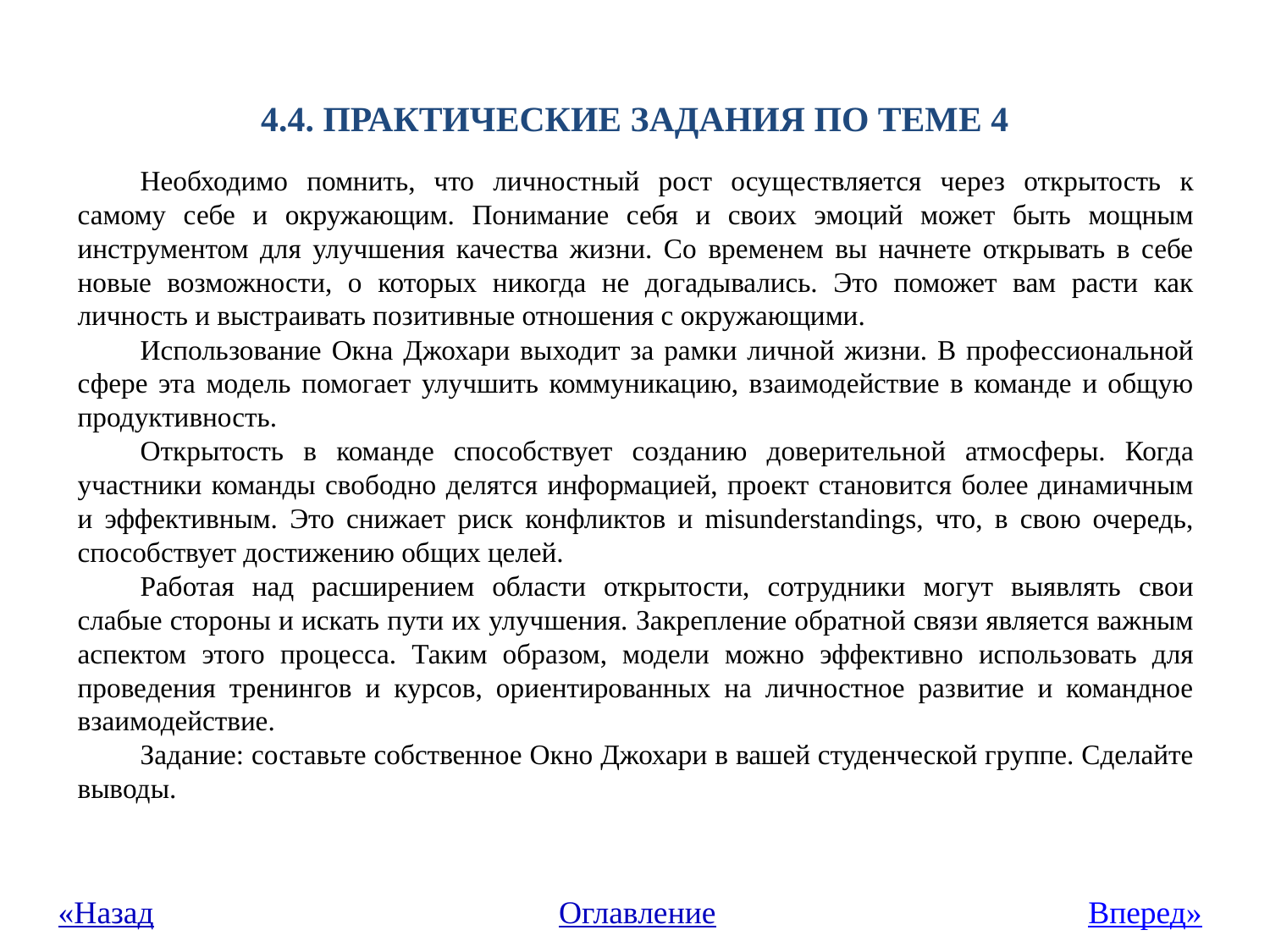

# 4.4. Практические задания по теме 4
Необходимо помнить, что личностный рост осуществляется через открытость к самому себе и окружающим. Понимание себя и своих эмоций может быть мощным инструментом для улучшения качества жизни. Со временем вы начнете открывать в себе новые возможности, о которых никогда не догадывались. Это поможет вам расти как личность и выстраивать позитивные отношения с окружающими.
Использование Окна Джохари выходит за рамки личной жизни. В профессиональной сфере эта модель помогает улучшить коммуникацию, взаимодействие в команде и общую продуктивность.
Открытость в команде способствует созданию доверительной атмосферы. Когда участники команды свободно делятся информацией, проект становится более динамичным и эффективным. Это снижает риск конфликтов и misunderstandings, что, в свою очередь, способствует достижению общих целей.
Работая над расширением области открытости, сотрудники могут выявлять свои слабые стороны и искать пути их улучшения. Закрепление обратной связи является важным аспектом этого процесса. Таким образом, модели можно эффективно использовать для проведения тренингов и курсов, ориентированных на личностное развитие и командное взаимодействие.
Задание: составьте собственное Окно Джохари в вашей студенческой группе. Сделайте выводы.

«Назад
Оглавление
Вперед»